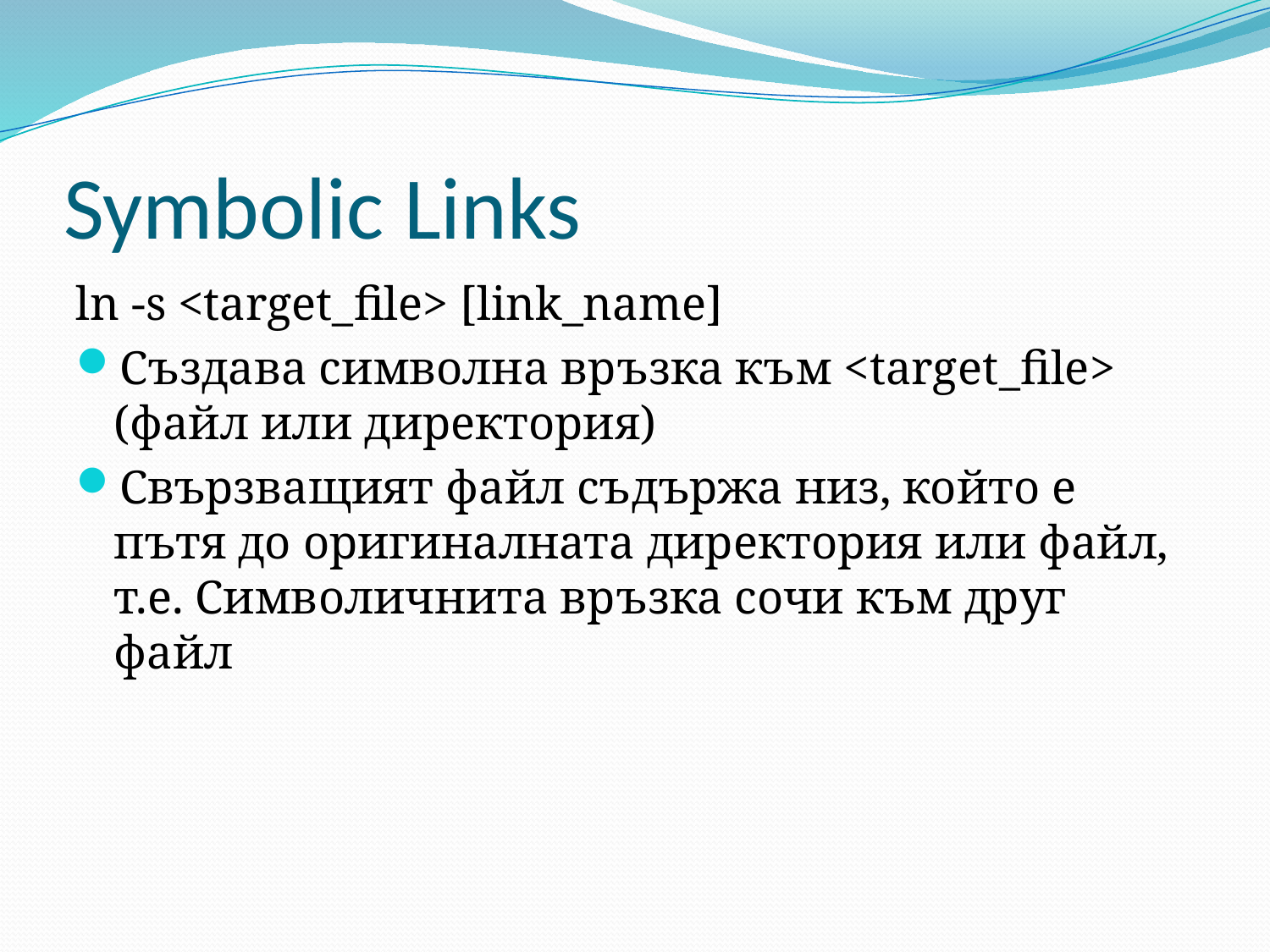

# Symbolic Links
ln -s <target_file> [link_name]
Създава символна връзка към <target_file> (файл или директория)
Свързващият файл съдържа низ, който е пътя до оригиналната директория или файл, т.е. Символичнита връзка сочи към друг файл